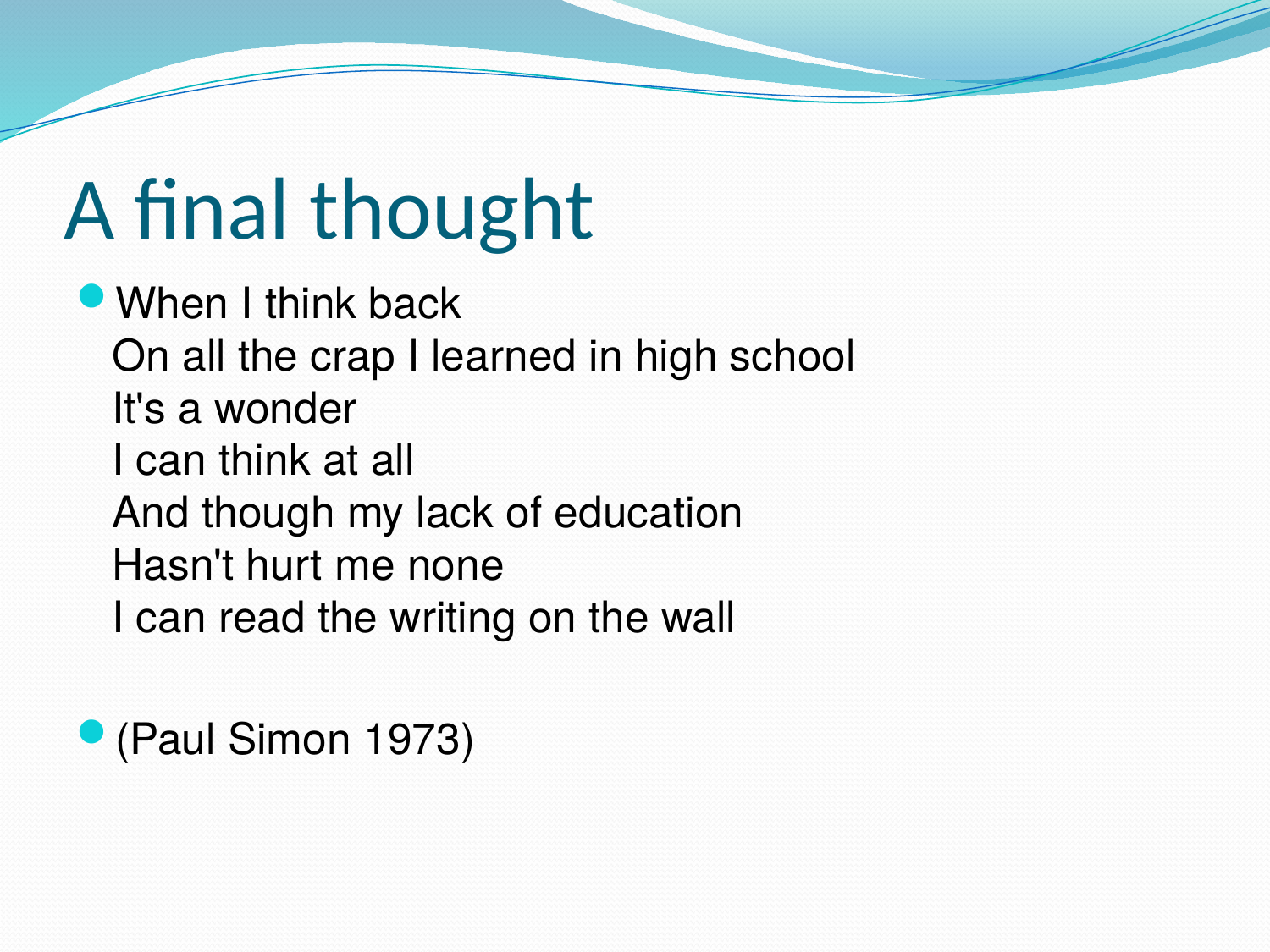

# A final thought
When I think back
On all the crap I learned in high school
It's a wonder
I can think at all
And though my lack of education
Hasn't hurt me none
I can read the writing on the wall

(Paul Simon 1973)